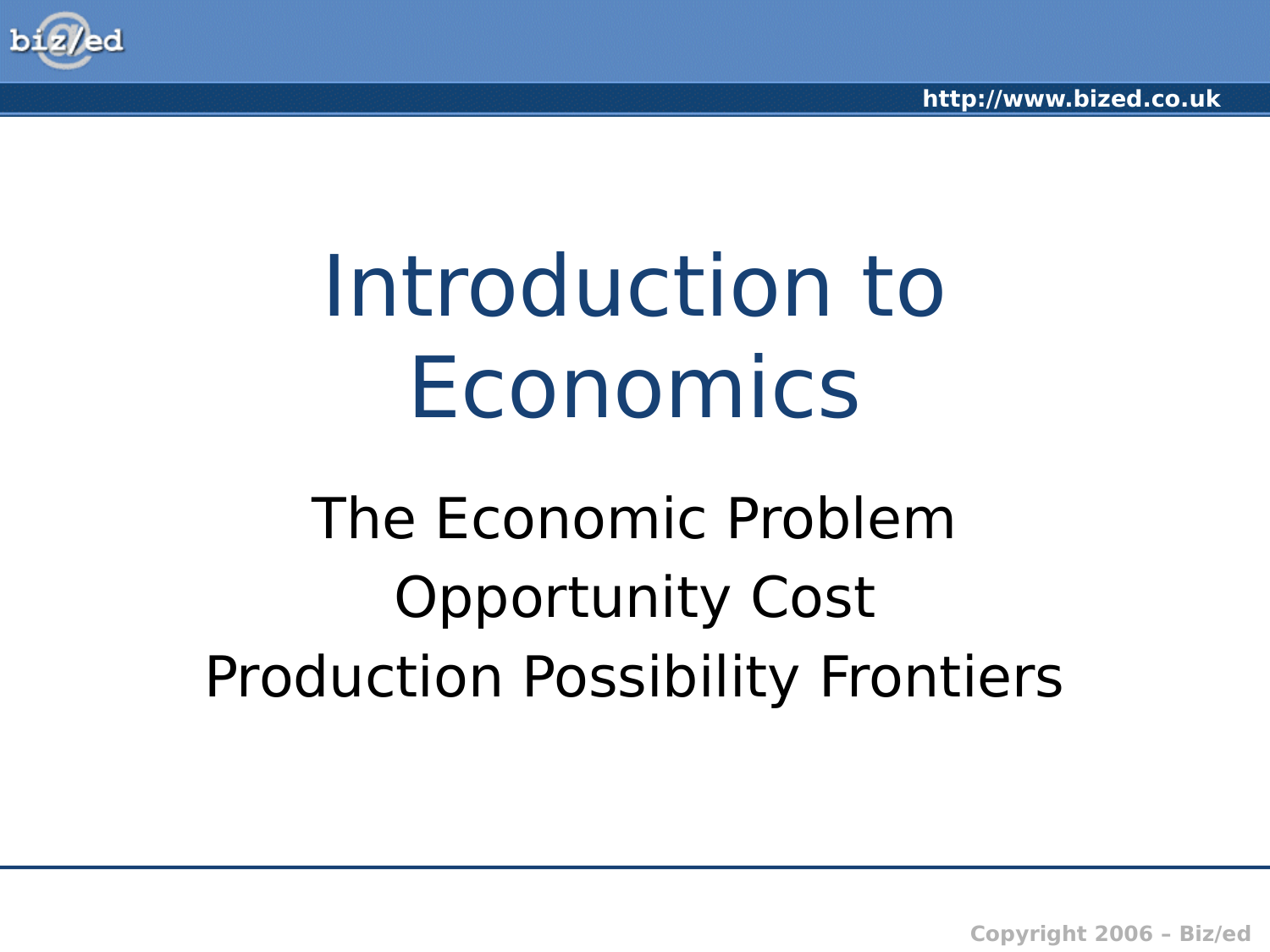

# Introduction to Economics
The Economic Problem
Opportunity Cost
Production Possibility Frontiers